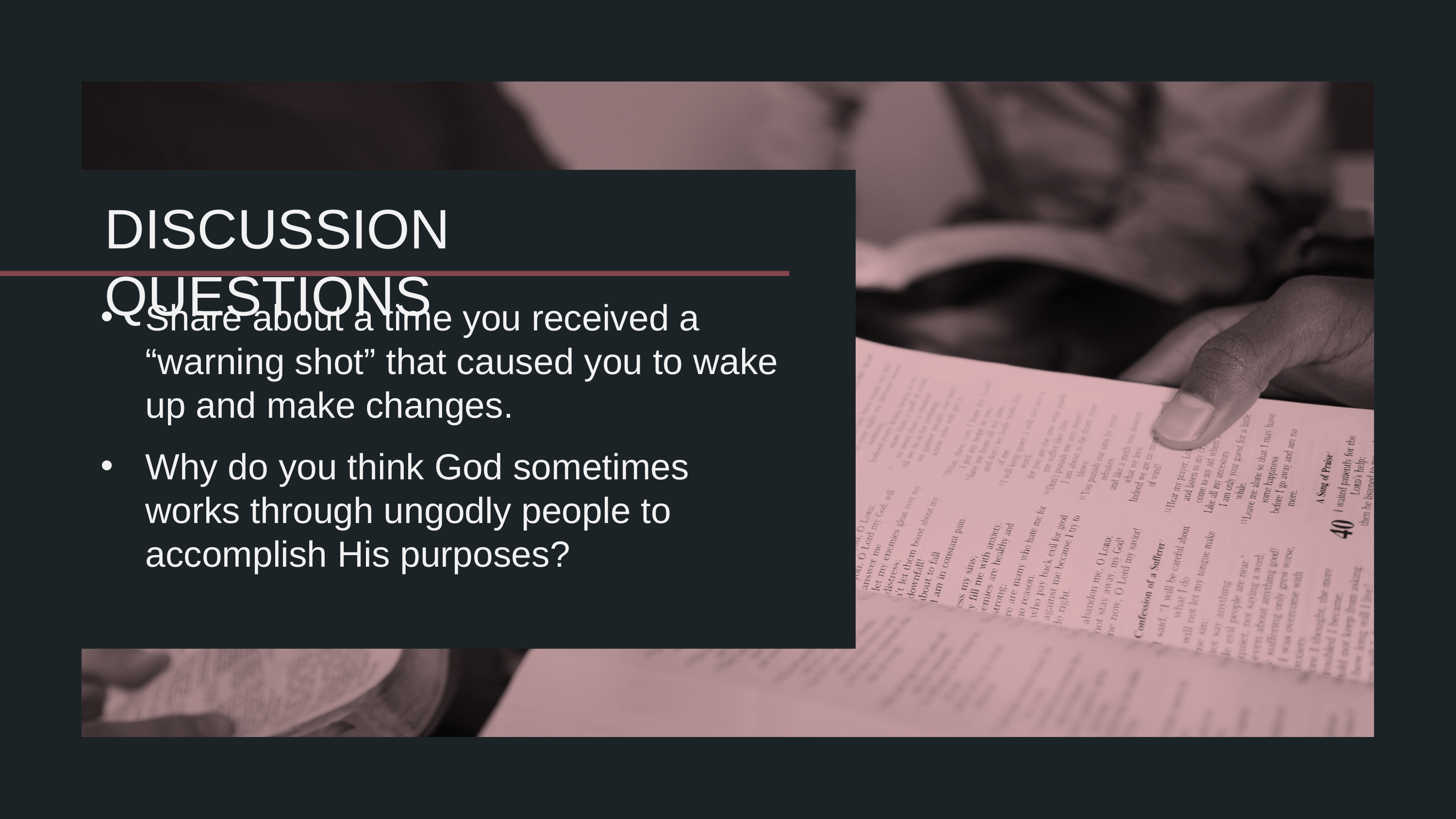

Share about a time you received a “warning shot” that caused you to wake up and make changes.
Why do you think God sometimes works through ungodly people to accomplish His purposes?